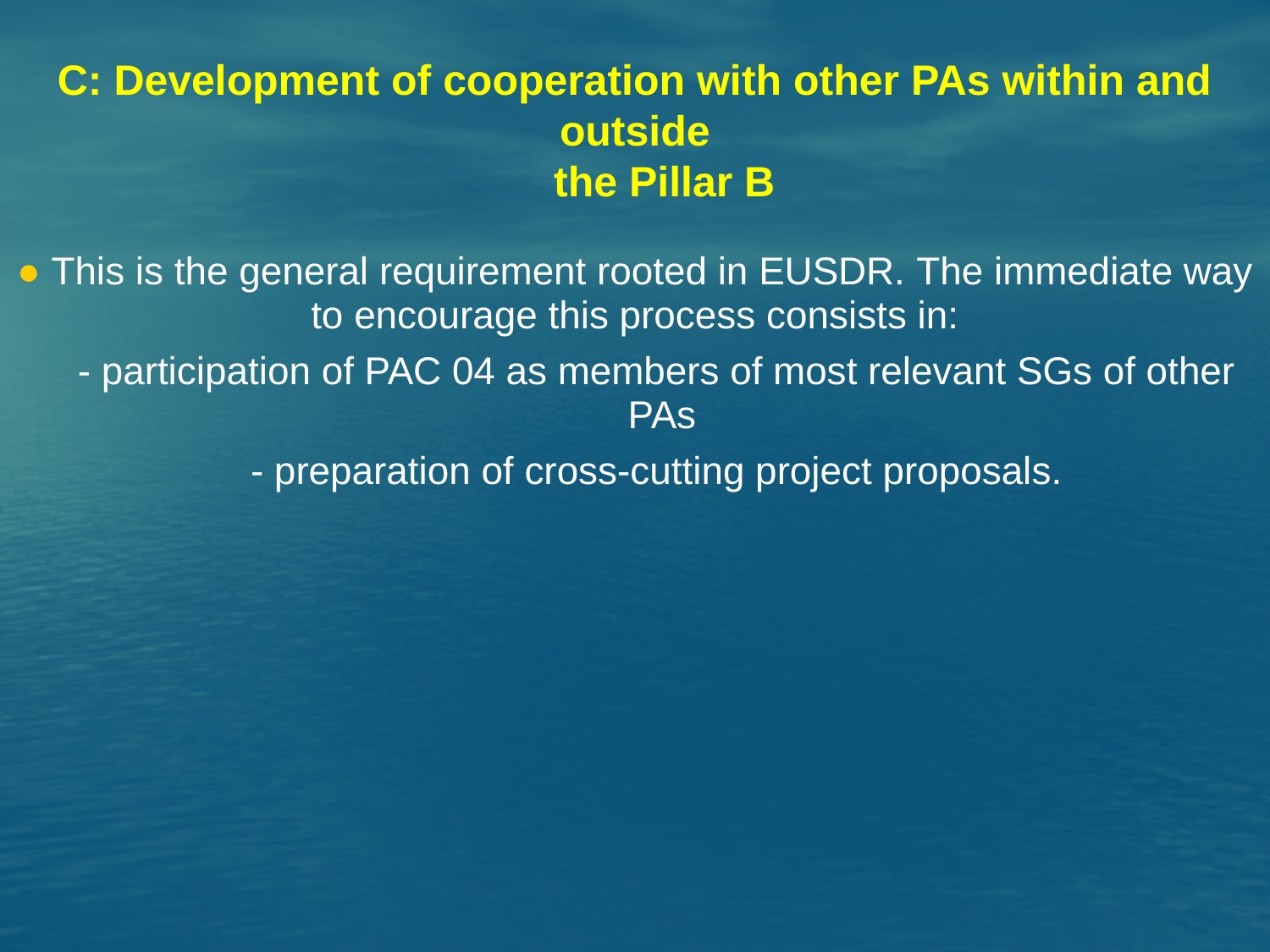

C: Development of cooperation with other PAs within and outside
     the Pillar B

● This is the general requirement rooted in EUSDR. The immediate way to encourage this process consists in:
    - participation of PAC 04 as members of most relevant SGs of other
      PAs
    - preparation of cross-cutting project proposals.